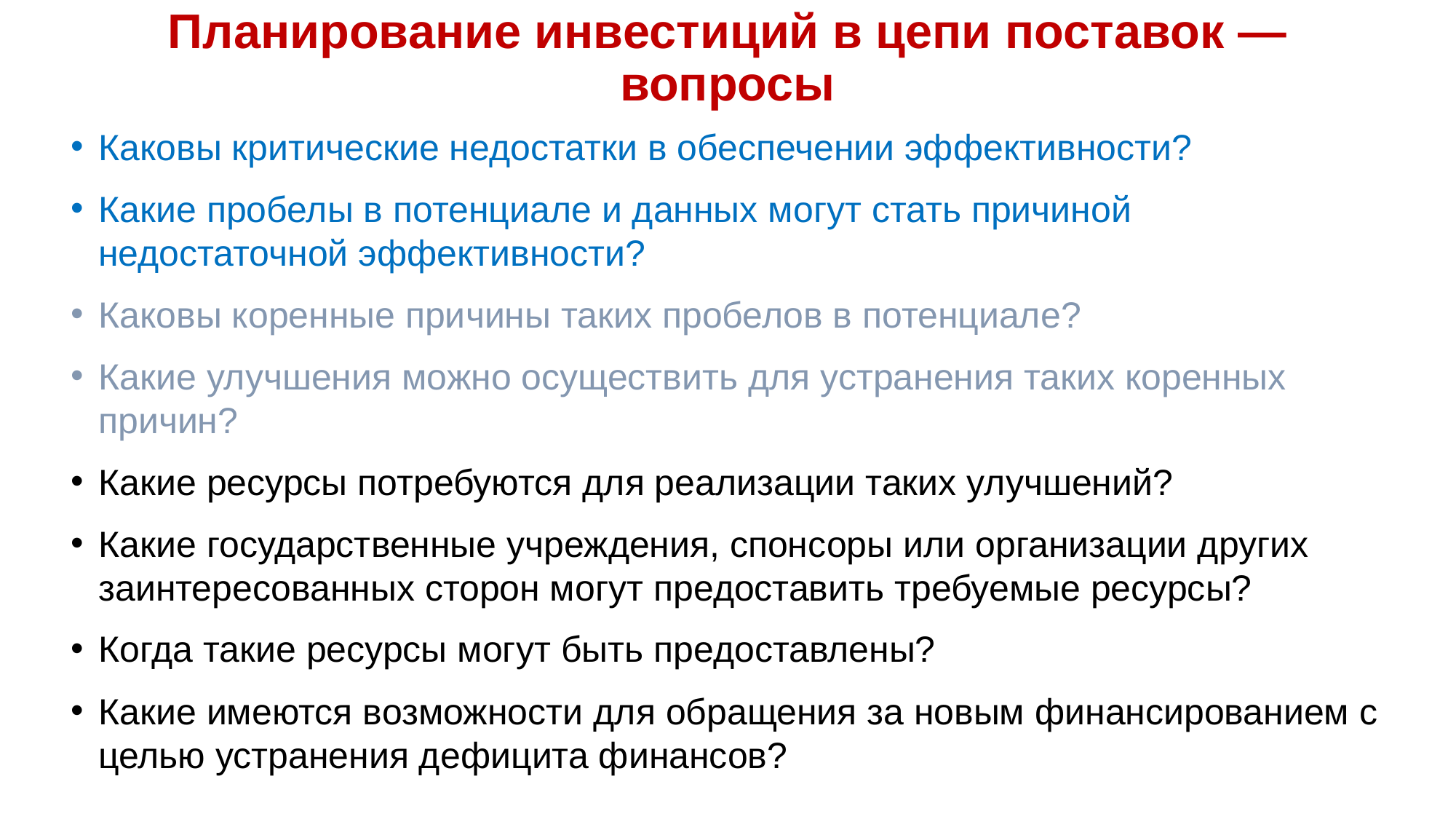

# Планирование инвестиций в цепи поставок — вопросы
Каковы критические недостатки в обеспечении эффективности?
Какие пробелы в потенциале и данных могут стать причиной недостаточной эффективности?
Каковы коренные причины таких пробелов в потенциале?
Какие улучшения можно осуществить для устранения таких коренных причин?
Какие ресурсы потребуются для реализации таких улучшений?
Какие государственные учреждения, спонсоры или организации других заинтересованных сторон могут предоставить требуемые ресурсы?
Когда такие ресурсы могут быть предоставлены?
Какие имеются возможности для обращения за новым финансированием с целью устранения дефицита финансов?